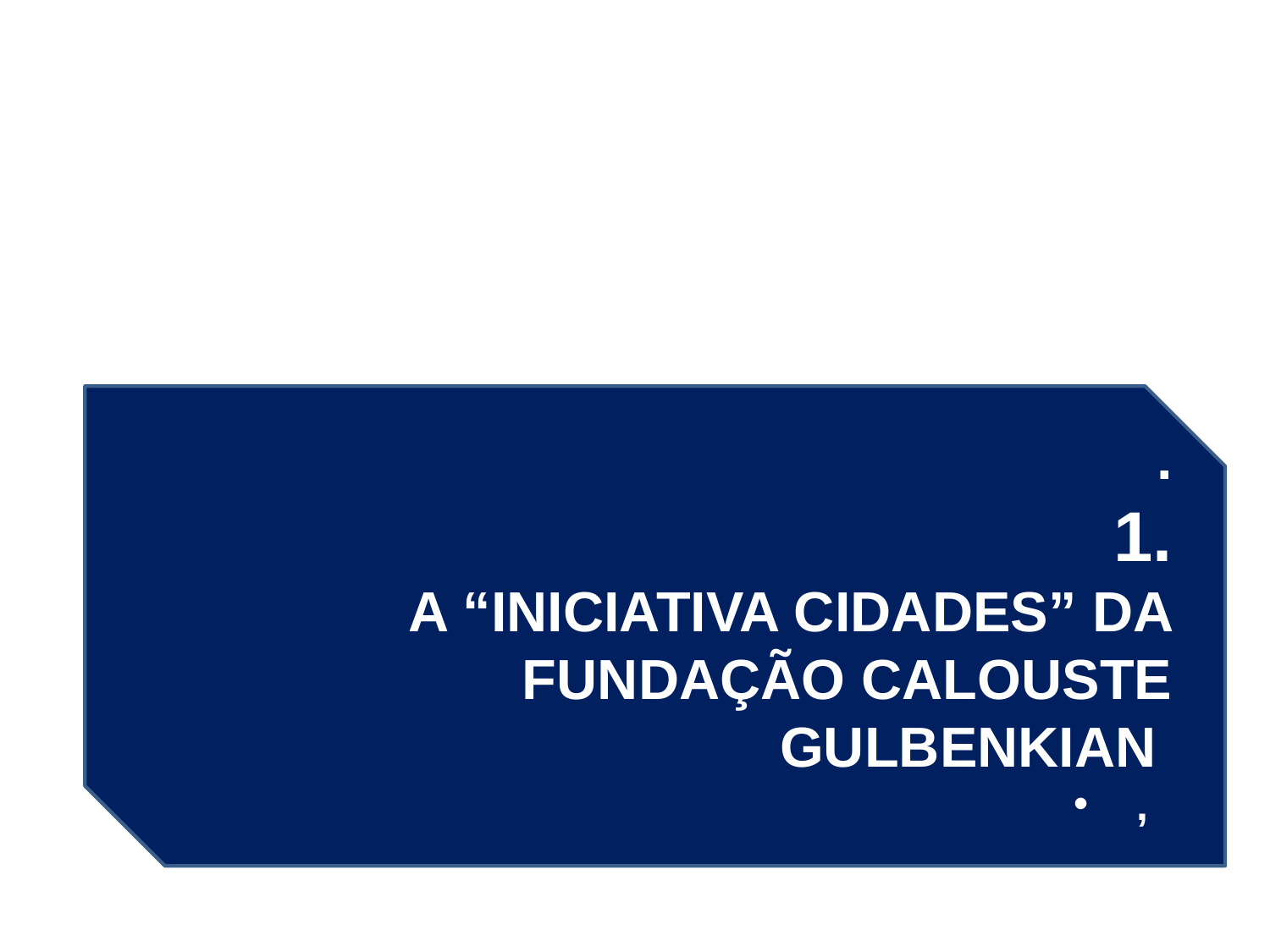

.
1.
A “INICIATIVA CIDADES” DA FUNDAÇÃO CALOUSTE GULBENKIAN
,